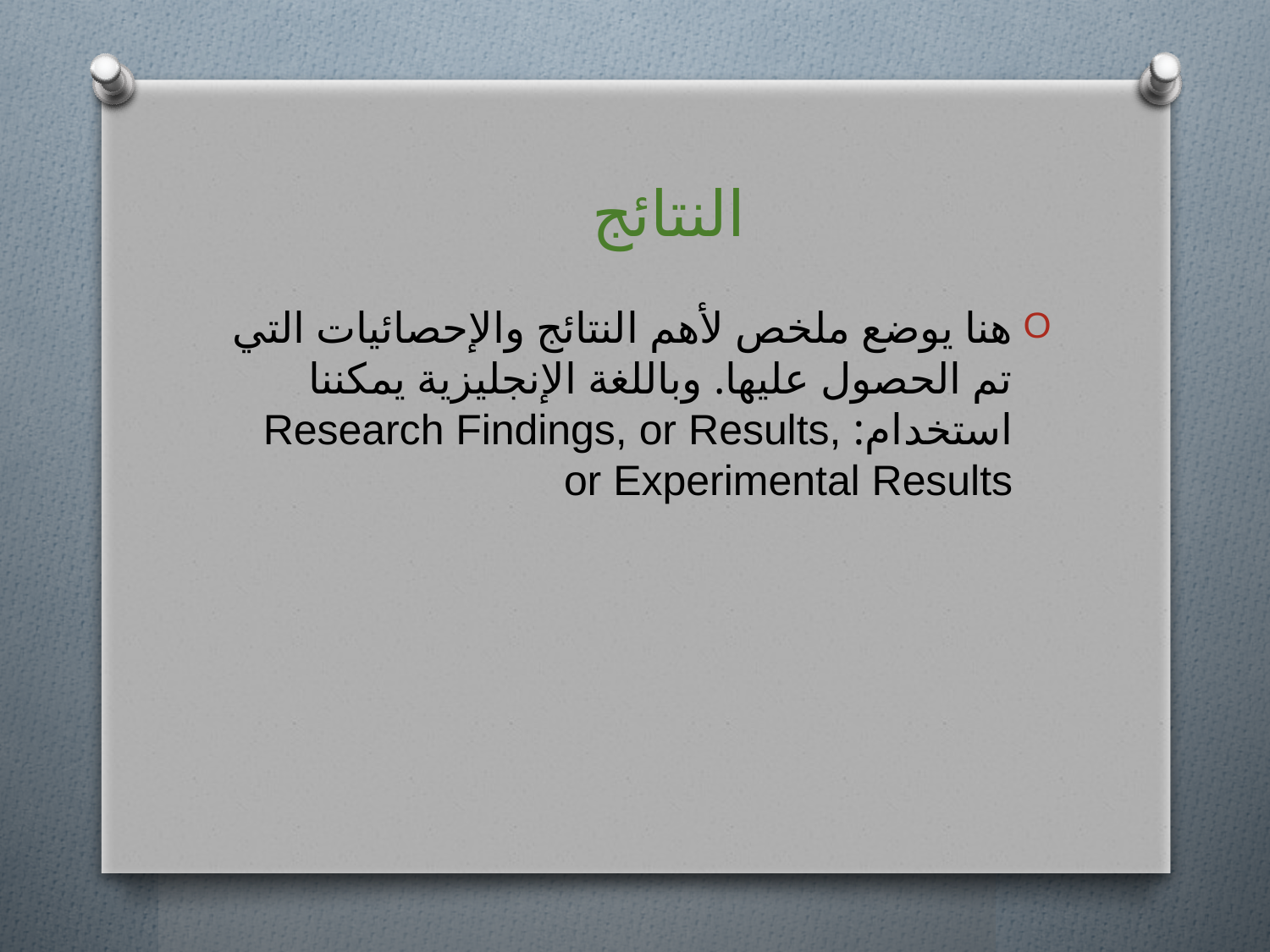

# النتائج
هنا يوضع ملخص لأهم النتائج والإحصائيات التي تم الحصول عليها. وباللغة الإنجليزية يمكننا استخدام: Research Findings, or Results, or Experimental Results